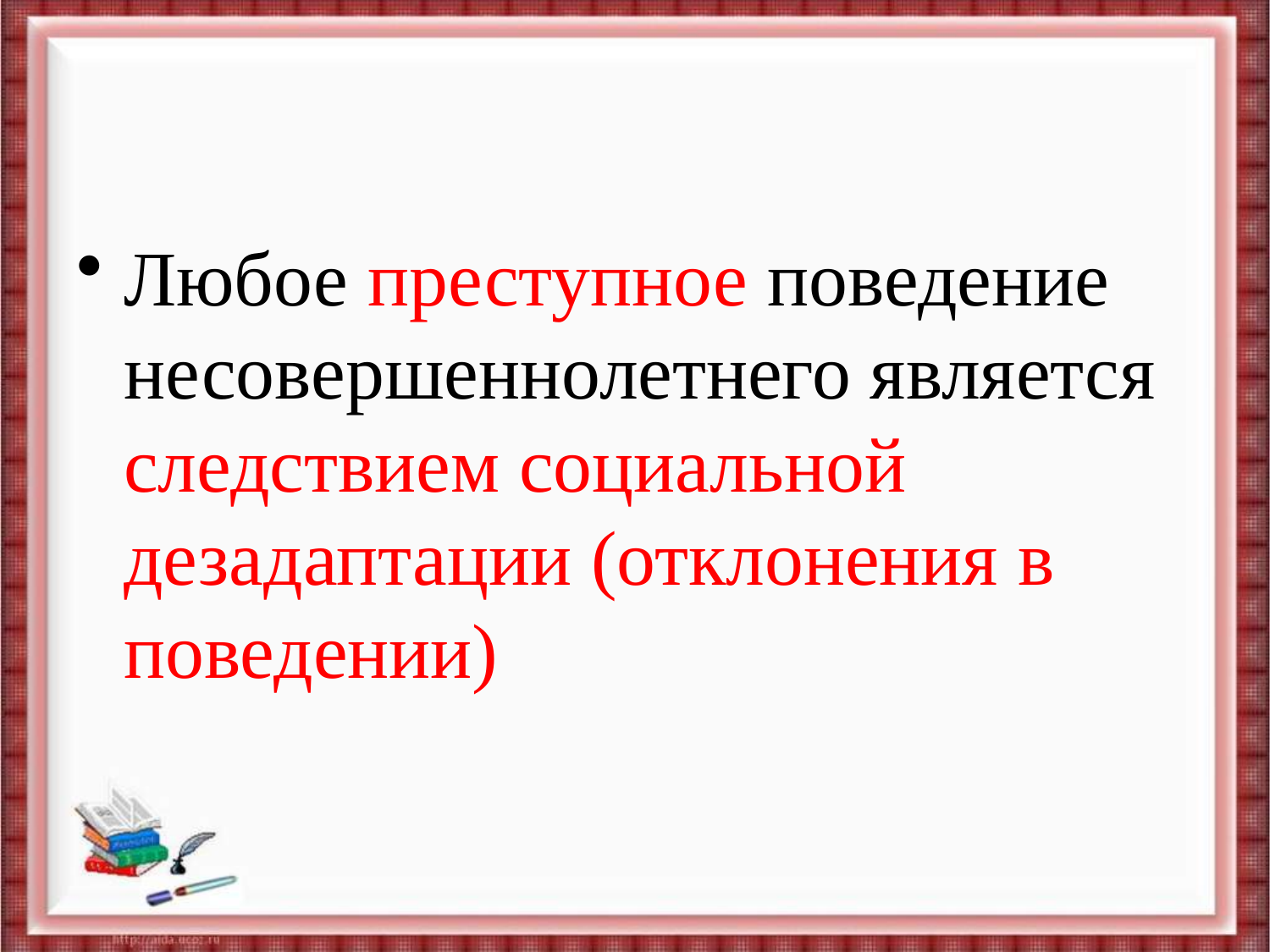

Любое преступное поведение несовершеннолетнего является следствием социальной дезадаптации (отклонения в поведении)